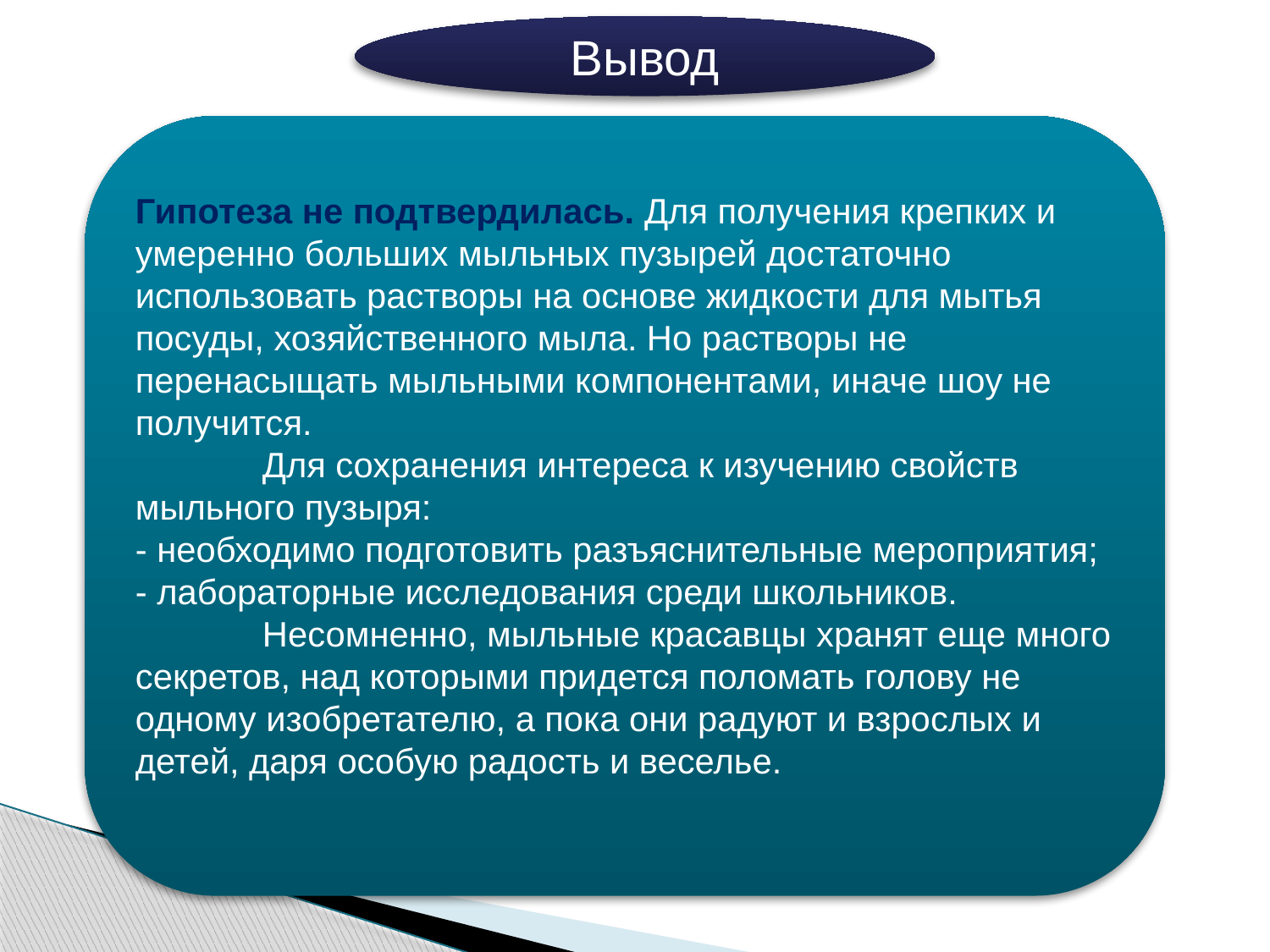

Вывод
Гипотеза не подтвердилась. Для получения крепких и умеренно больших мыльных пузырей достаточно использовать растворы на основе жидкости для мытья посуды, хозяйственного мыла. Но растворы не перенасыщать мыльными компонентами, иначе шоу не получится.
	Для сохранения интереса к изучению свойств мыльного пузыря:
- необходимо подготовить разъяснительные мероприятия;
- лабораторные исследования среди школьников.
	Несомненно, мыльные красавцы хранят еще много секретов, над которыми придется поломать голову не одному изобретателю, а пока они радуют и взрослых и детей, даря особую радость и веселье.